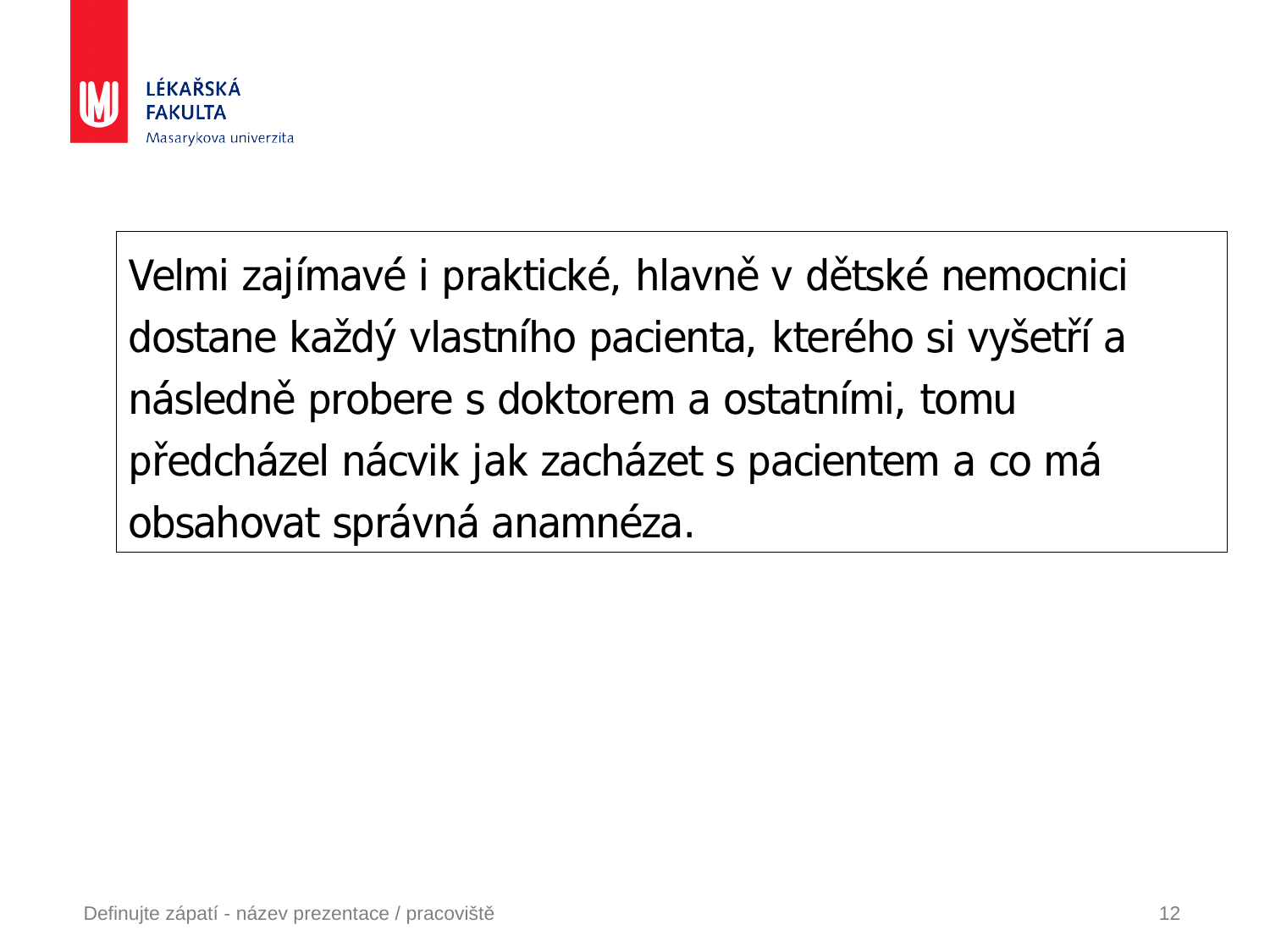

Velmi zajímavé i praktické, hlavně v dětské nemocnici dostane každý vlastního pacienta, kterého si vyšetří a následně probere s doktorem a ostatními, tomu předcházel nácvik jak zacházet s pacientem a co má obsahovat správná anamnéza.
Definujte zápatí - název prezentace / pracoviště
12